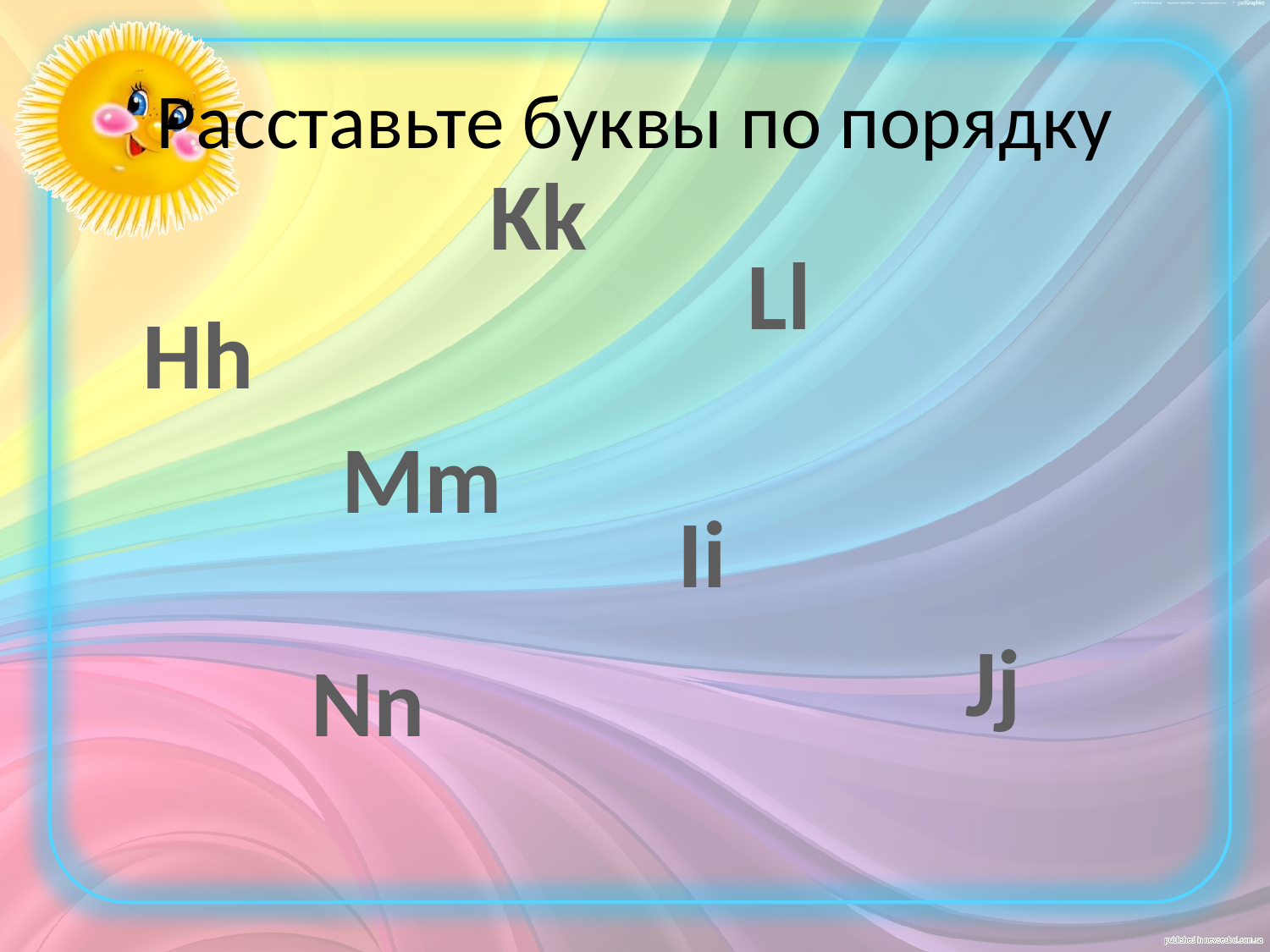

# Расставьте буквы по порядку
Kk
Ll
Hh
Mm
Ii
Jj
Nn